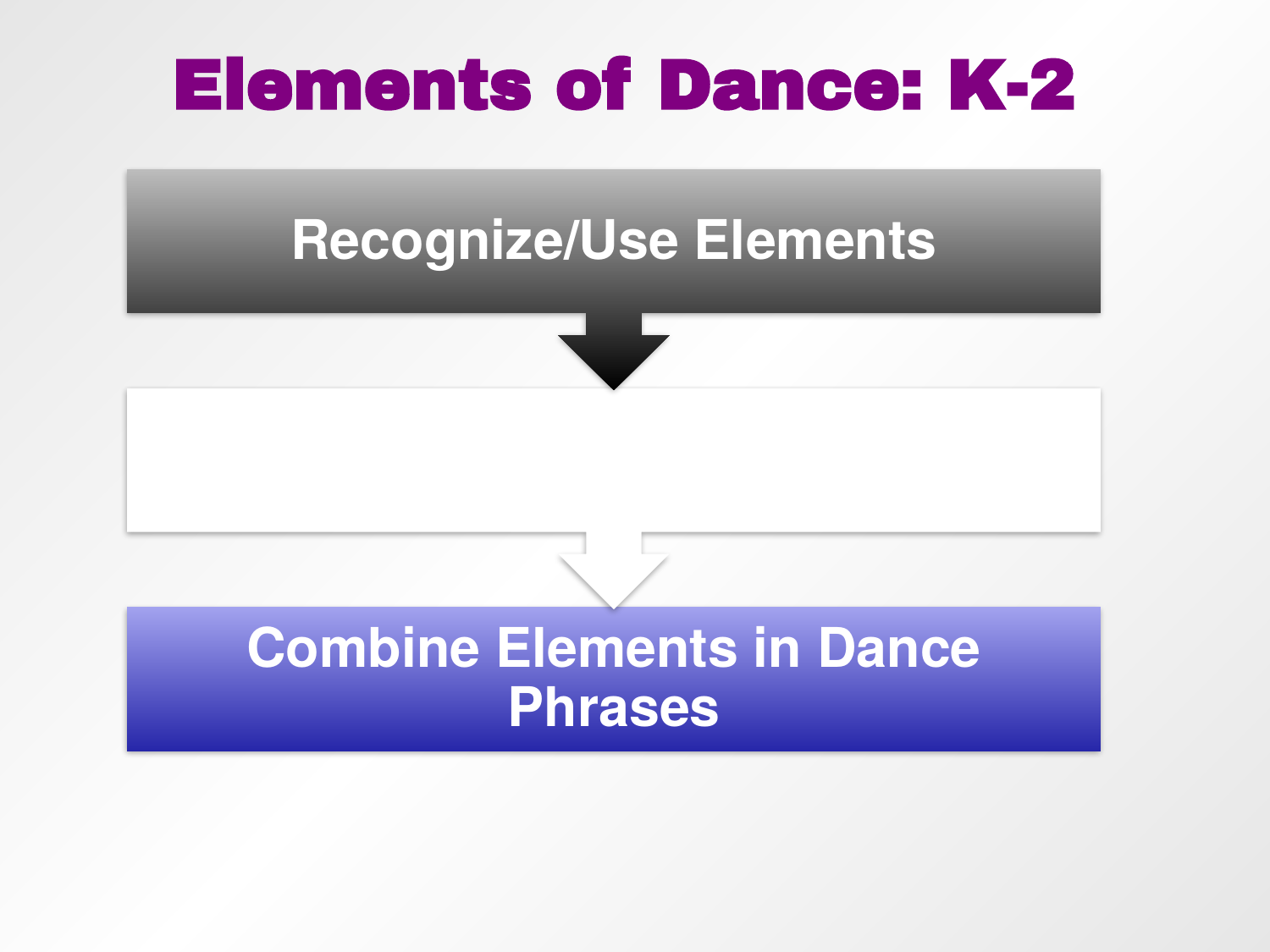

Elements of Dance: K-2
Combine Elements in Dance Phrases
Explore/Improvise with Elements
Recognize/Use Elements